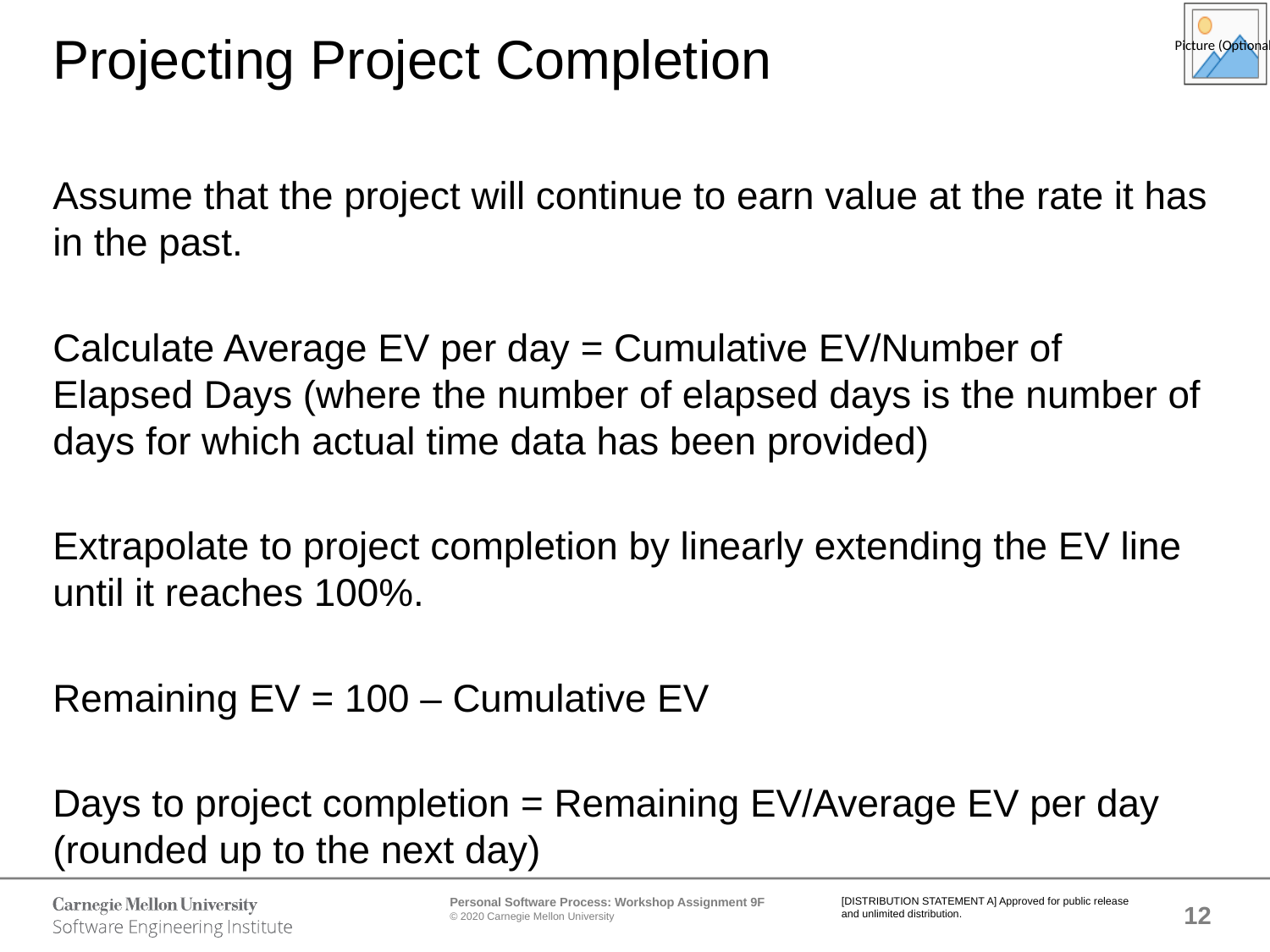

# Projecting Project Completion
Assume that the project will continue to earn value at the rate it has in the past.

Calculate Average EV per day = Cumulative EV/Number of Elapsed Days (where the number of elapsed days is the number of days for which actual time data has been provided)

Extrapolate to project completion by linearly extending the EV line until it reaches 100%.

Remaining EV = 100 – Cumulative EV

Days to project completion = Remaining EV/Average EV per day (rounded up to the next day)